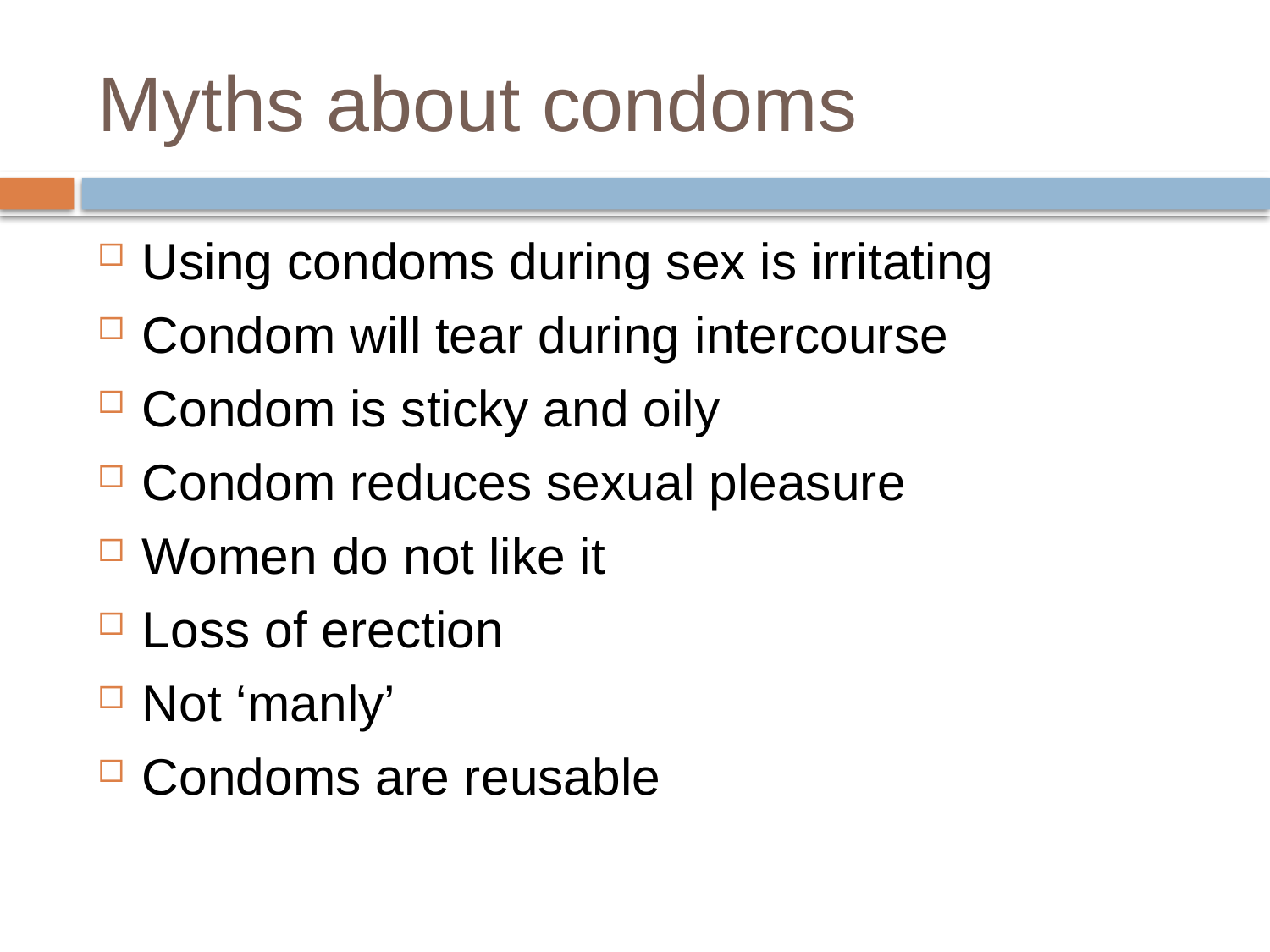

# Myths about condoms
Using condoms during sex is irritating
Condom will tear during intercourse
Condom is sticky and oily
Condom reduces sexual pleasure
Women do not like it
Loss of erection
Not ‘manly’
Condoms are reusable